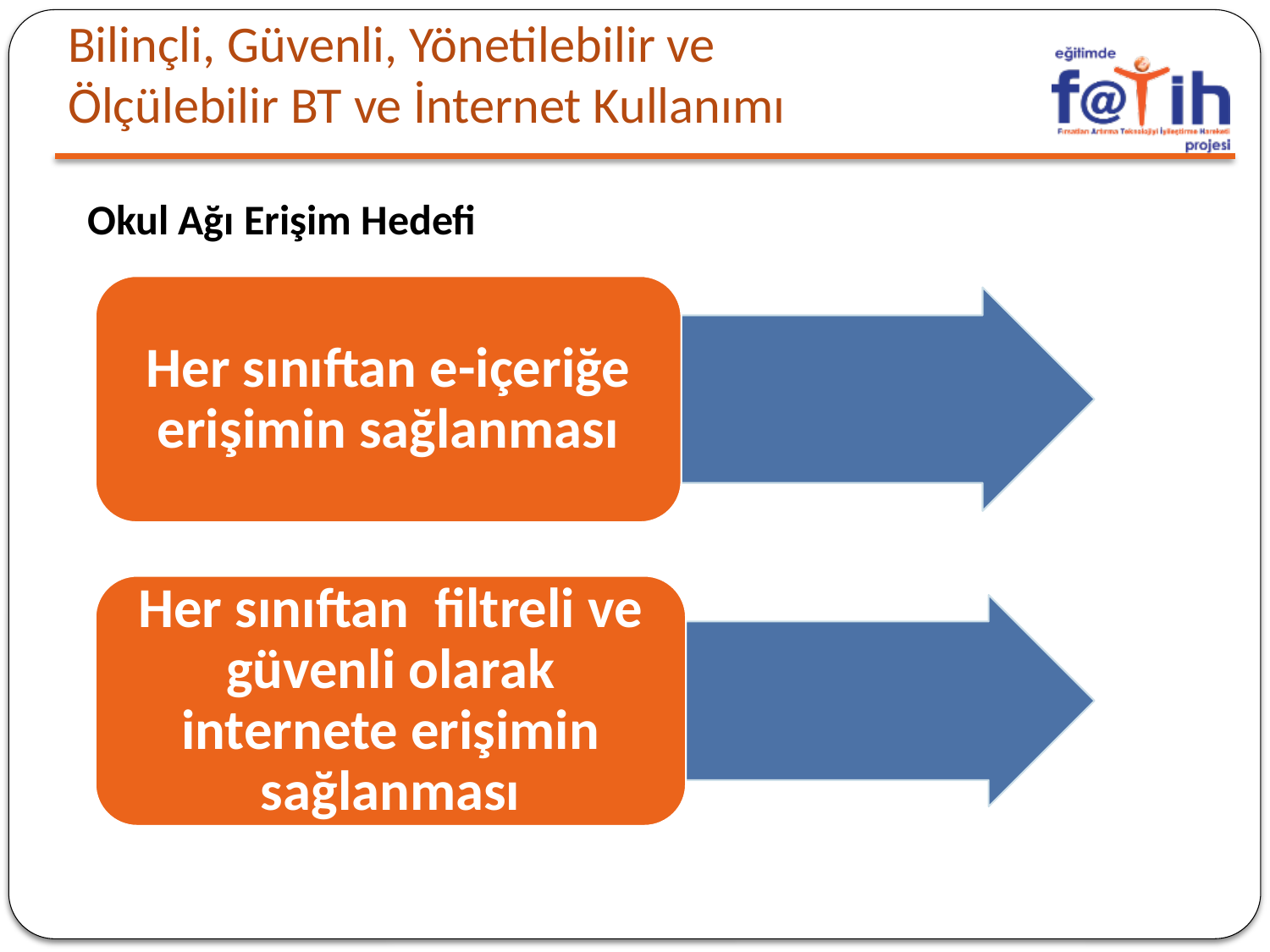

# Bilinçli, Güvenli, Yönetilebilir ve Ölçülebilir BT ve İnternet Kullanımı
Okul Ağı Erişim Hedefi

Her sınıftan e-içeriğe erişimin sağlanması

Her sınıftan  filtreli ve güvenli olarak internete erişimin sağlanması